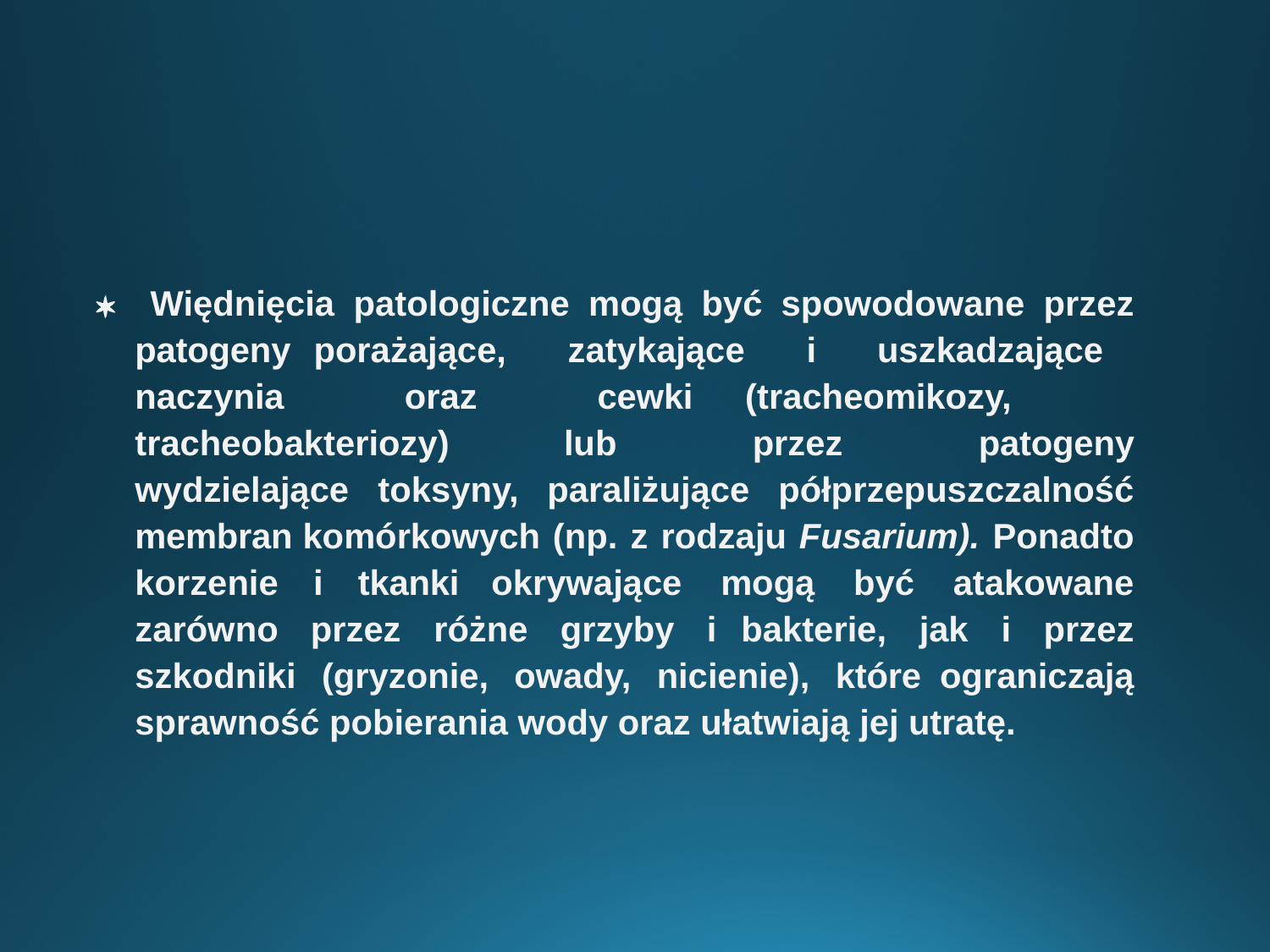

∗  Więdnięcia patologiczne mogą być spowodowane przez patogeny porażające,  zatykające  i  uszkadzające  naczynia  oraz  cewki (tracheomikozy,   tracheobakteriozy)   lub    przez    patogeny wydzielające toksyny, paraliżujące półprzepuszczalność membran komórkowych (np. z rodzaju Fusarium). Ponadto korzenie i tkanki okrywające mogą być atakowane zarówno przez różne grzyby i bakterie, jak i przez szkodniki (gryzonie, owady, nicienie), które ograniczają sprawność pobierania wody oraz ułatwiają jej utratę.